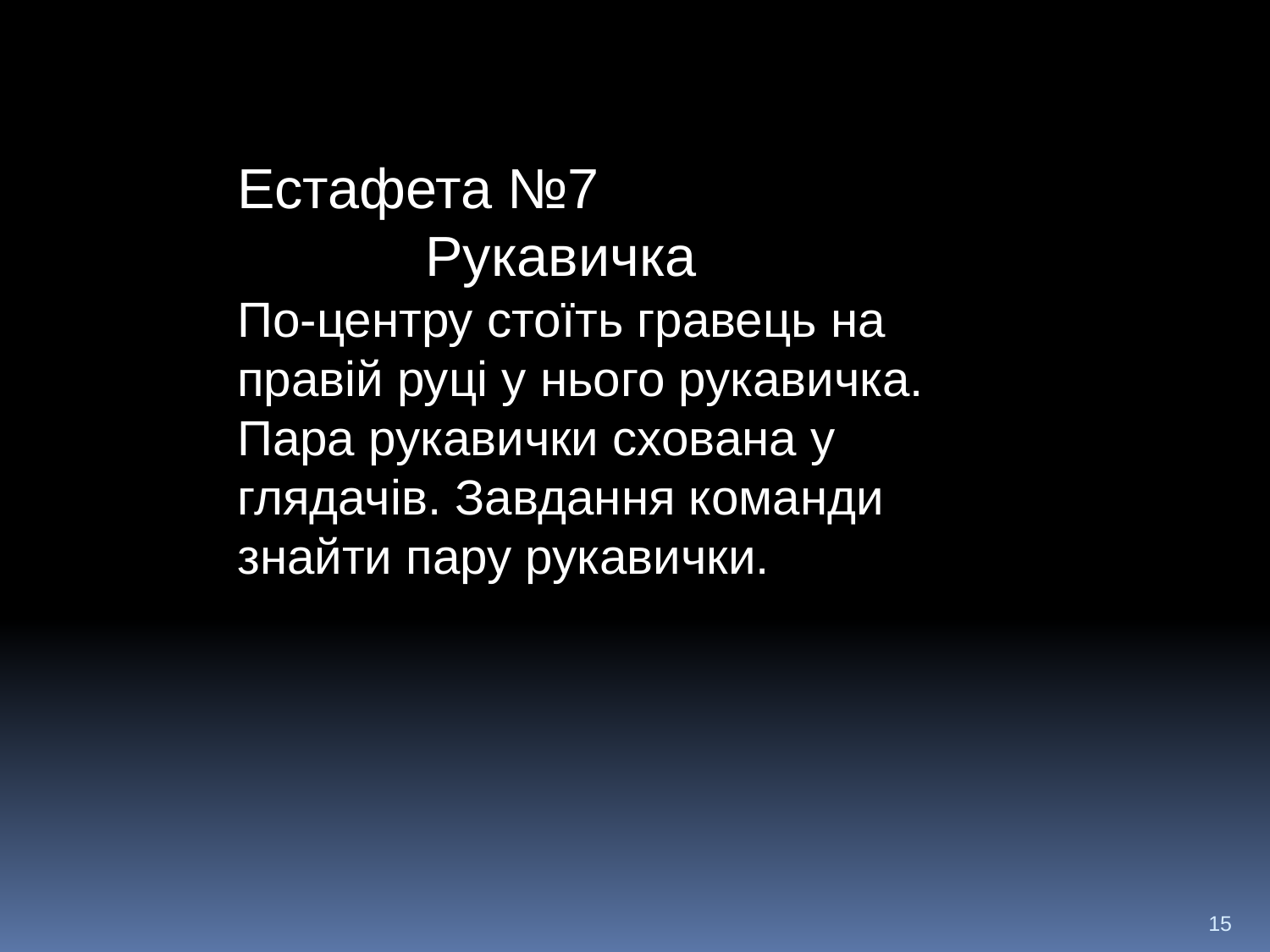

Естафета №7
            Рукавичка
По-центру стоїть гравець на правій руці у нього рукавичка. Пара рукавички схована у глядачів. Завдання команди знайти пару рукавички.
15